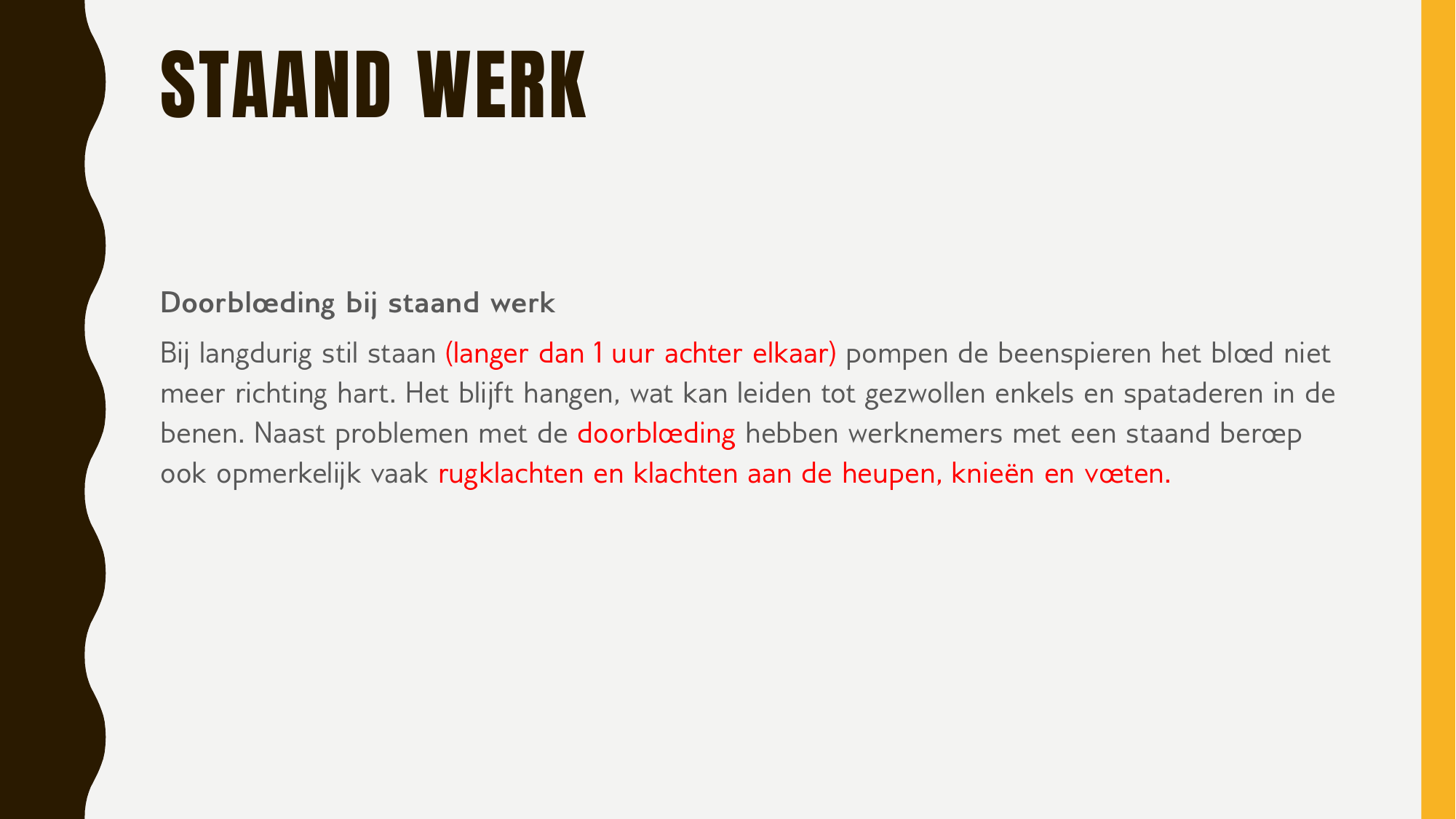

# Staand werk
Doorbloeding bij staand werk
Bij langdurig stil staan (langer dan 1 uur achter elkaar) pompen de beenspieren het bloed niet meer richting hart. Het blijft hangen, wat kan leiden tot gezwollen enkels en spataderen in de benen. Naast problemen met de doorbloeding hebben werknemers met een staand beroep ook opmerkelijk vaak rugklachten en klachten aan de heupen, knieën en voeten.